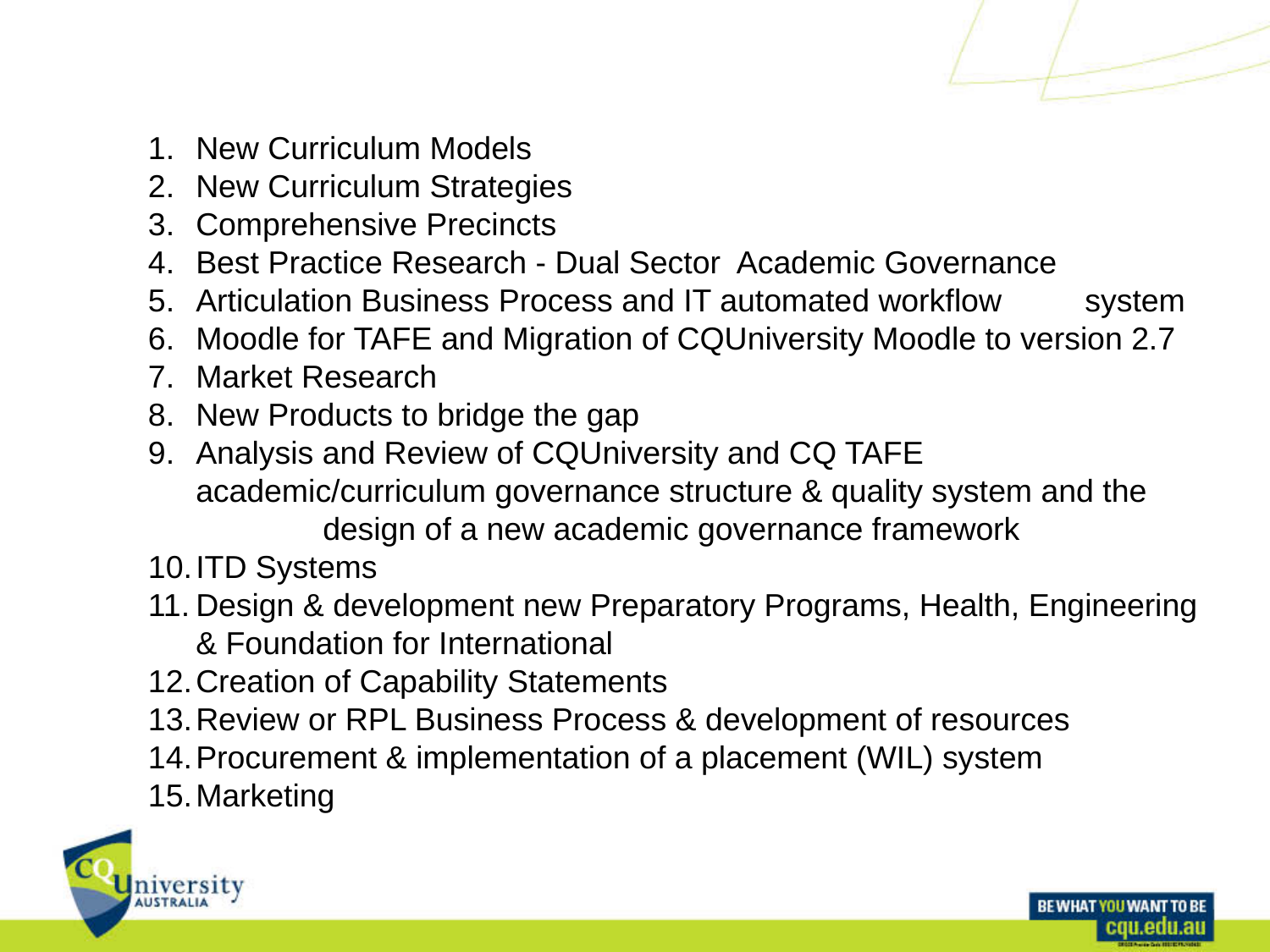

New Curriculum Models
New Curriculum Strategies
Comprehensive Precincts
Best Practice Research - Dual Sector  Academic Governance
Articulation Business Process and IT automated workflow 	system
Moodle for TAFE and Migration of CQUniversity Moodle to version 2.7
Market Research
New Products to bridge the gap
Analysis and Review of CQUniversity and CQ TAFE 	academic/curriculum governance structure & quality system and the 	design of a new academic governance framework
ITD Systems
Design & development new Preparatory Programs, Health, Engineering & Foundation for International
Creation of Capability Statements
Review or RPL Business Process & development of resources
Procurement & implementation of a placement (WIL) system
Marketing